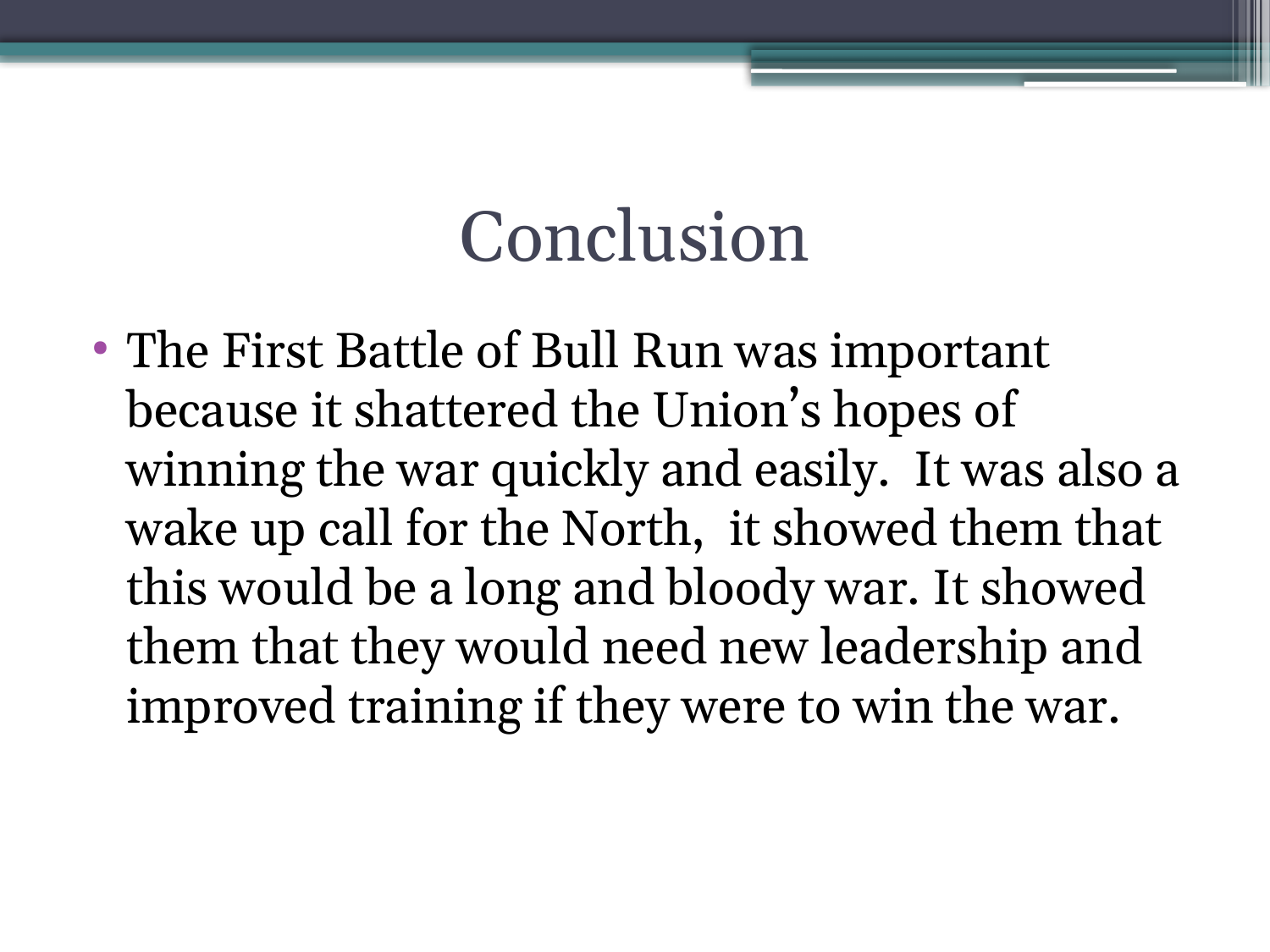

# Conclusion
The First Battle of Bull Run was important because it shattered the Union’s hopes of winning the war quickly and easily.  It was also a wake up call for the North,  it showed them that this would be a long and bloody war. It showed them that they would need new leadership and improved training if they were to win the war.